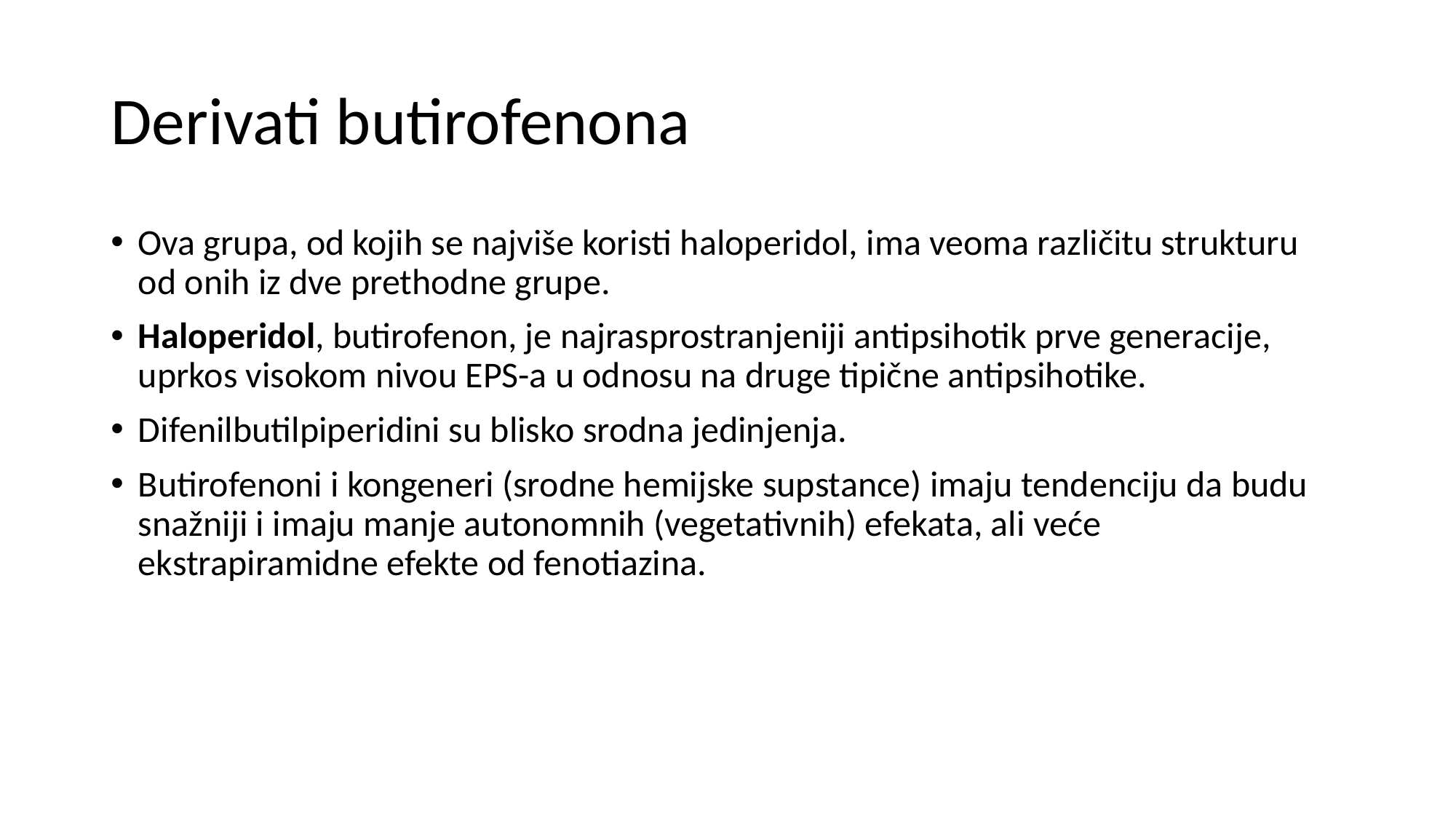

# Derivati butirofenona
Ova grupa, od kojih se najviše koristi haloperidol, ima veoma različitu strukturu od onih iz dve prethodne grupe.
Haloperidol, butirofenon, je najrasprostranjeniji antipsihotik prve generacije, uprkos visokom nivou EPS-a u odnosu na druge tipične antipsihotike.
Difenilbutilpiperidini su blisko srodna jedinjenja.
Butirofenoni i kongeneri (srodne hemijske supstance) imaju tendenciju da budu snažniji i imaju manje autonomnih (vegetativnih) efekata, ali veće ekstrapiramidne efekte od fenotiazina.